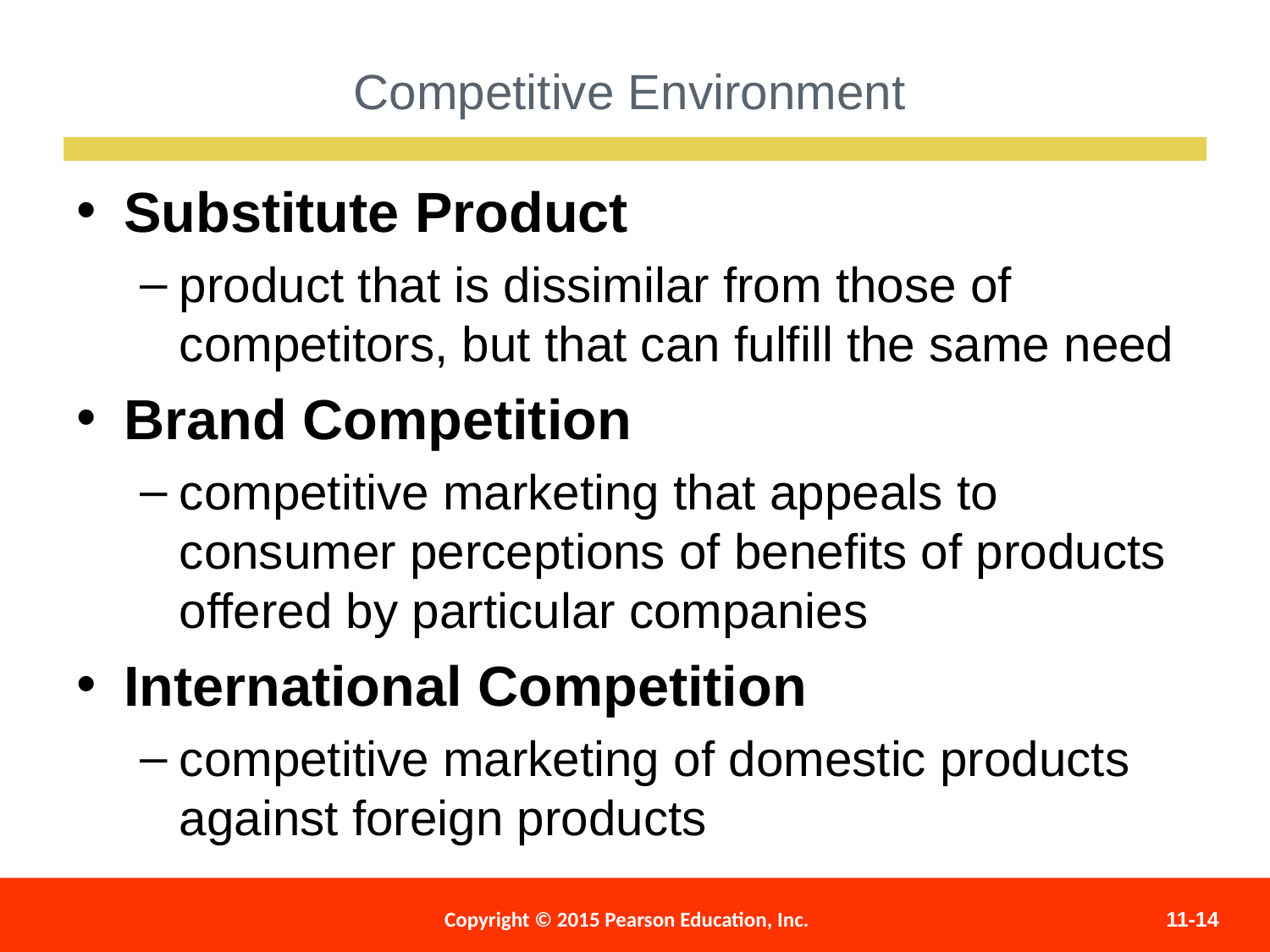

Competitive Environment
Substitute Product
product that is dissimilar from those of competitors, but that can fulfill the same need
Brand Competition
competitive marketing that appeals to consumer perceptions of benefits of products offered by particular companies
International Competition
competitive marketing of domestic products against foreign products